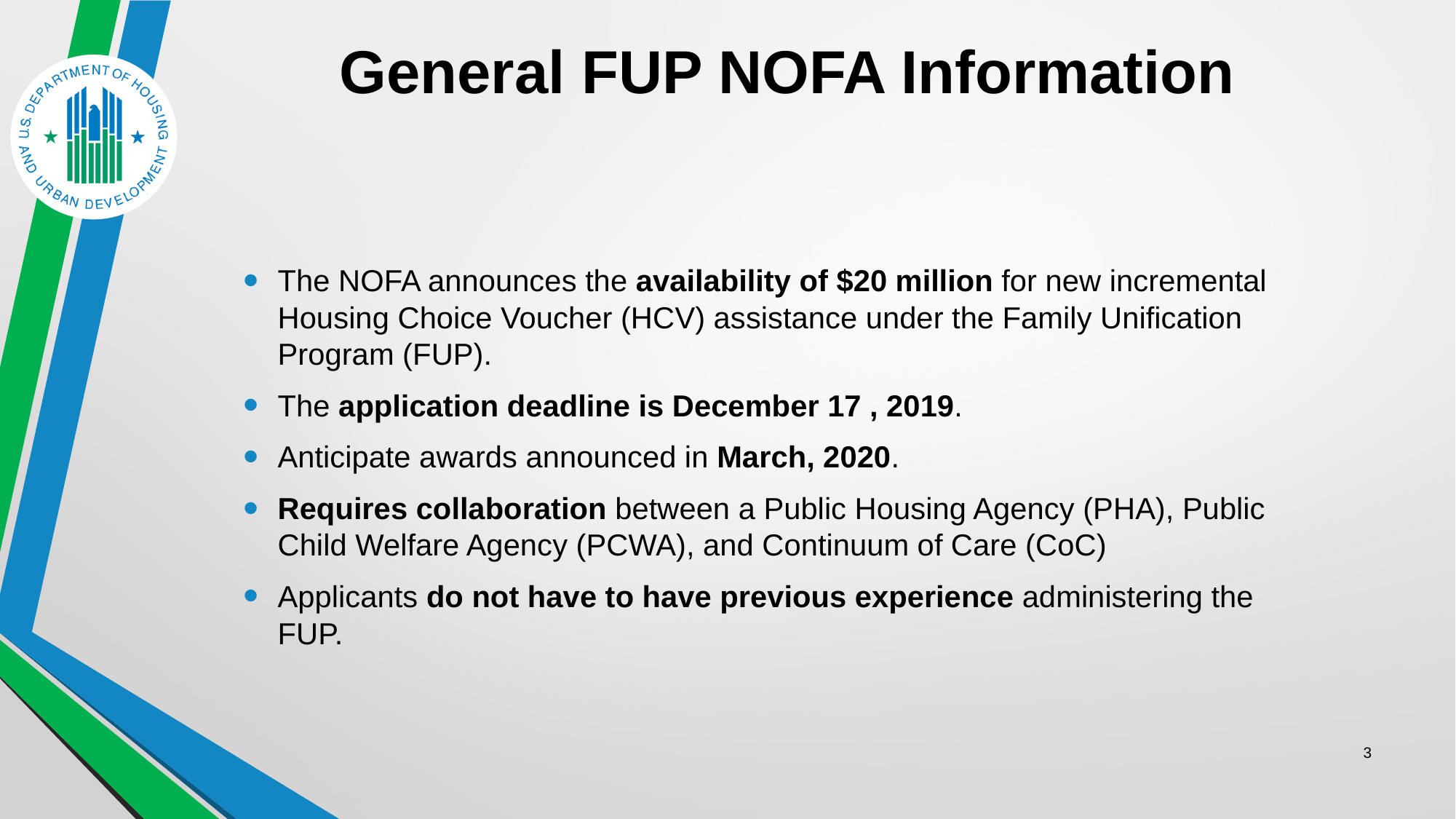

# General FUP NOFA Information
The NOFA announces the availability of $20 million for new incremental Housing Choice Voucher (HCV) assistance under the Family Unification Program (FUP).
The application deadline is December 17 , 2019.
Anticipate awards announced in March, 2020.
Requires collaboration between a Public Housing Agency (PHA), Public Child Welfare Agency (PCWA), and Continuum of Care (CoC)
Applicants do not have to have previous experience administering the FUP.
3